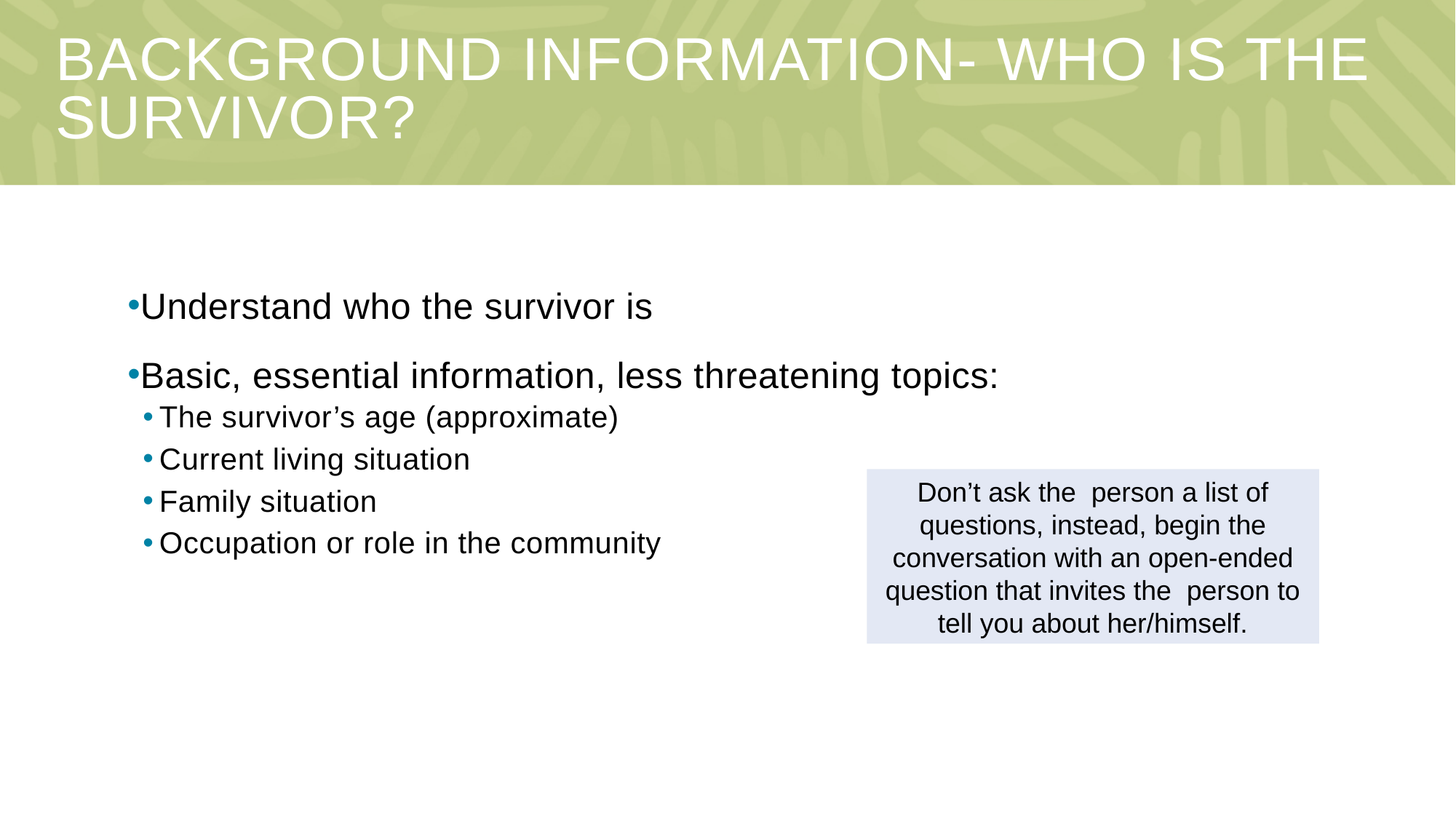

# BACKGROUND INFORMATION- Who is the SURVIVOR?
Understand who the survivor is
Basic, essential information, less threatening topics:
The survivor’s age (approximate)
Current living situation
Family situation
Occupation or role in the community
Don’t ask the  person a list of questions, instead, begin the conversation with an open-ended question that invites the  person to tell you about her/himself.